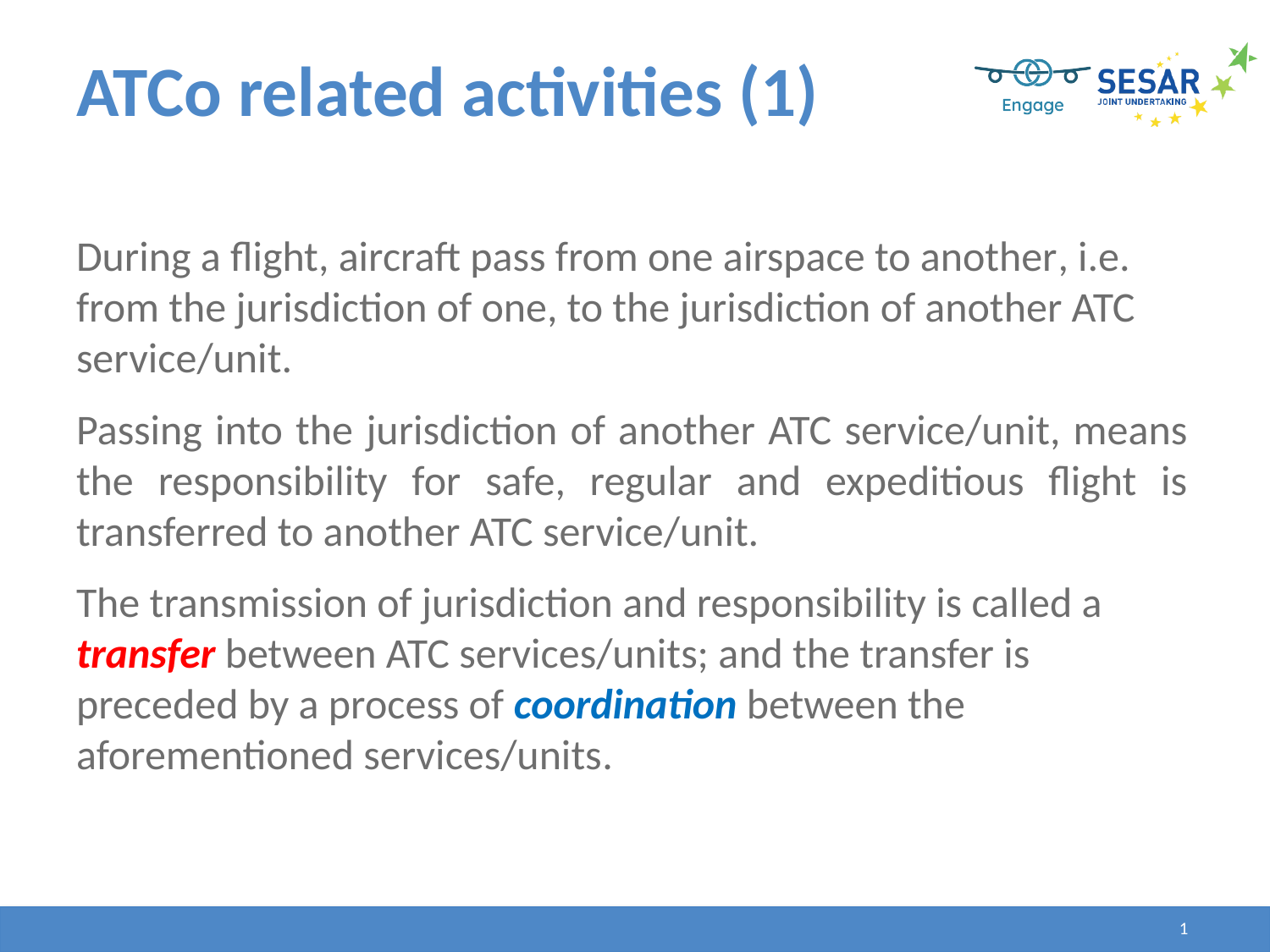

# ATCo related activities (1)
During a flight, aircraft pass from one airspace to another, i.e. from the jurisdiction of one, to the jurisdiction of another ATC service/unit.
Passing into the jurisdiction of another ATC service/unit, means the responsibility for safe, regular and expeditious flight is transferred to another ATC service/unit.
The transmission of jurisdiction and responsibility is called a transfer between ATC services/units; and the transfer is preceded by a process of coordination between the aforementioned services/units.
35